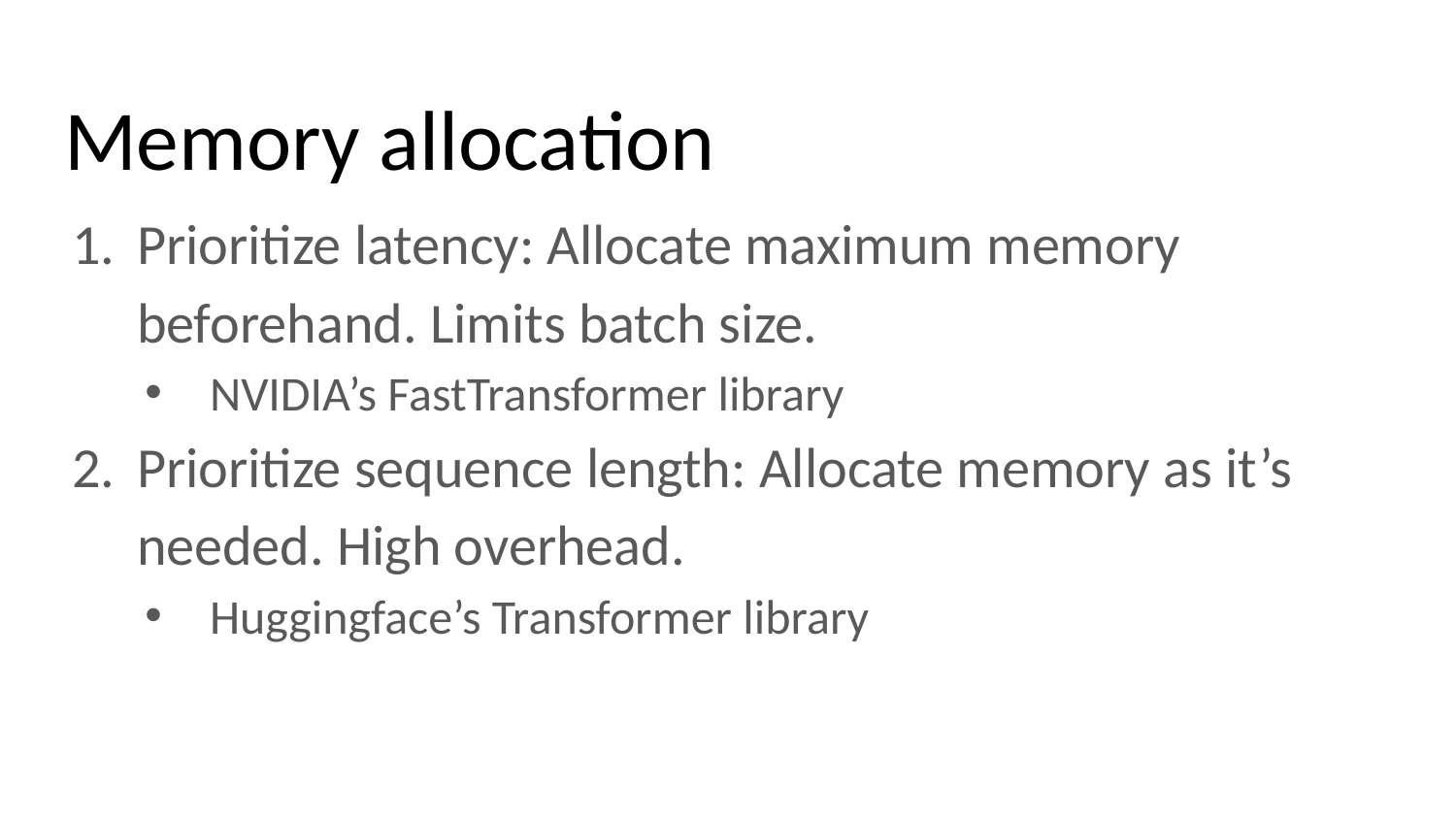

# Memory allocation
Prioritize latency: Allocate maximum memory beforehand. Limits batch size.
NVIDIA’s FastTransformer library
Prioritize sequence length: Allocate memory as it’s needed. High overhead.
Huggingface’s Transformer library